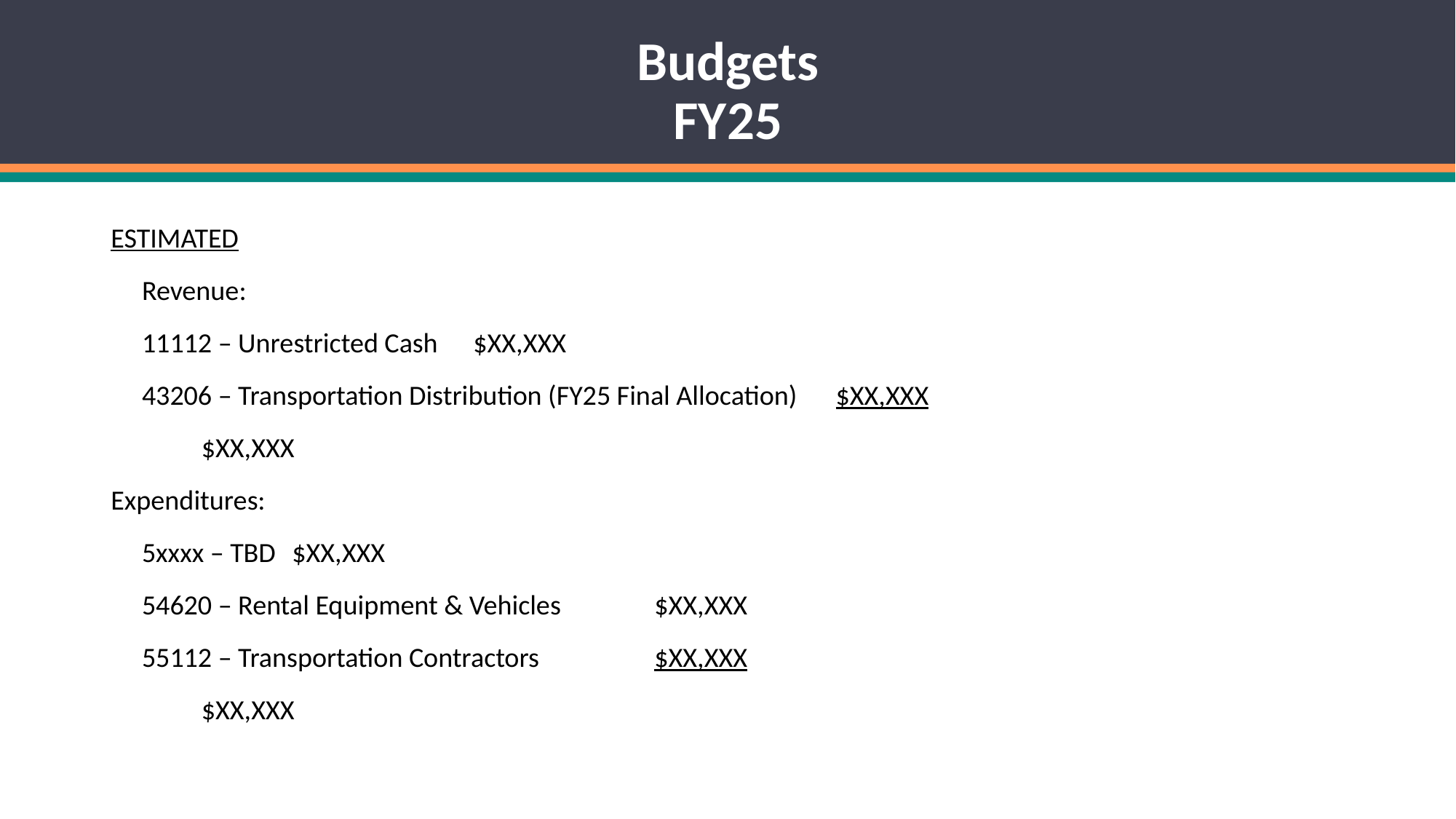

# Budgets FY25
ESTIMATED
     Revenue:
     11112 – Unrestricted Cash						$XX,XXX
     43206 – Transportation Distribution (FY25 Final Allocation)			$XX,XXX
								$XX,XXX
Expenditures:
     5xxxx – TBD							$XX,XXX
     54620 – Rental Equipment & Vehicles					$XX,XXX
     55112 – Transportation Contractors					$XX,XXX
								$XX,XXX